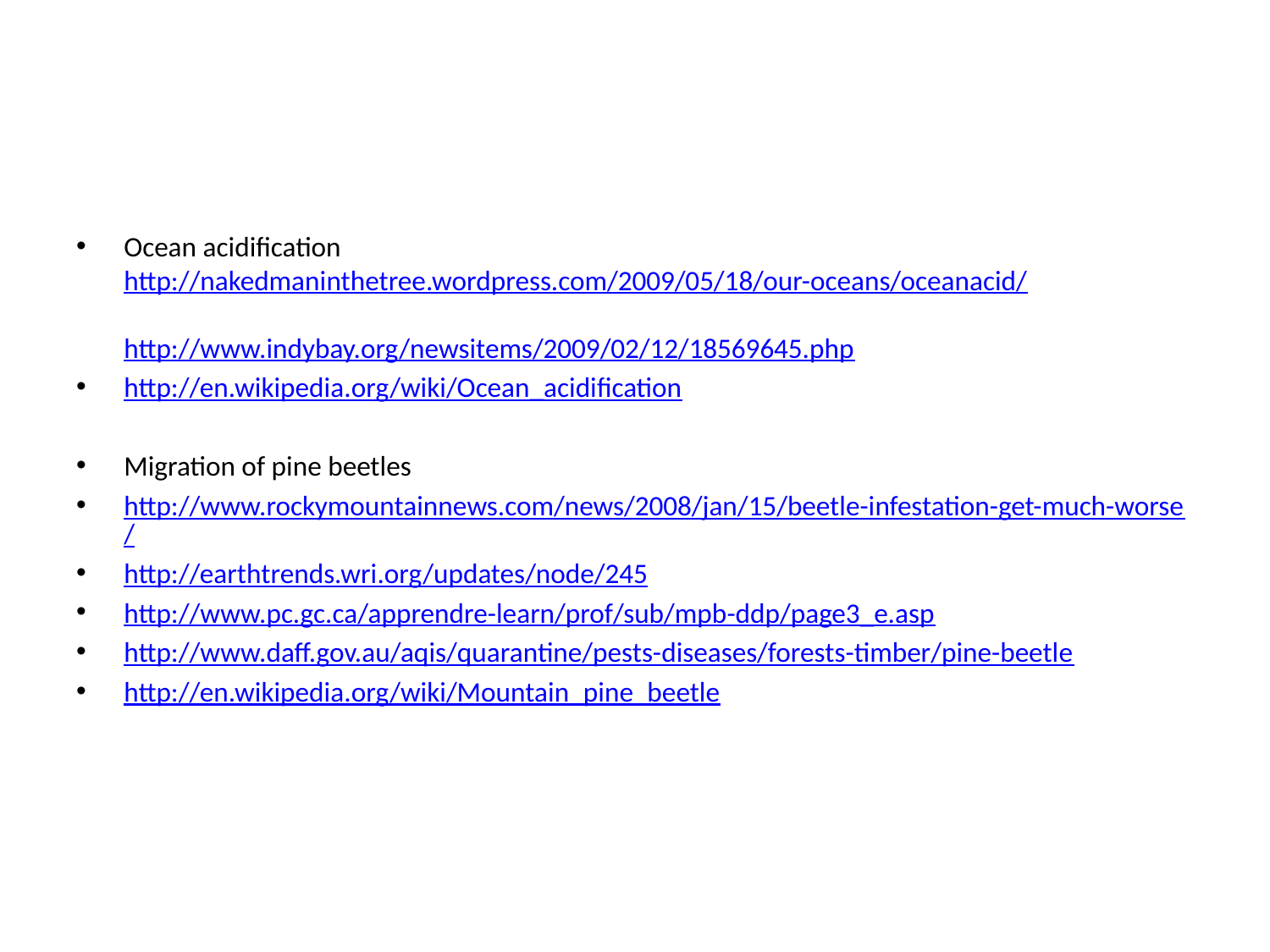

Ocean acidification
http://nakedmaninthetree.wordpress.com/2009/05/18/our-oceans/oceanacid/
http://www.indybay.org/newsitems/2009/02/12/18569645.php
http://en.wikipedia.org/wiki/Ocean_acidification

Migration of pine beetles
http://www.rockymountainnews.com/news/2008/jan/15/beetle-infestation-get-much-worse/
http://earthtrends.wri.org/updates/node/245
http://www.pc.gc.ca/apprendre-learn/prof/sub/mpb-ddp/page3_e.asp
http://www.daff.gov.au/aqis/quarantine/pests-diseases/forests-timber/pine-beetle
http://en.wikipedia.org/wiki/Mountain_pine_beetle